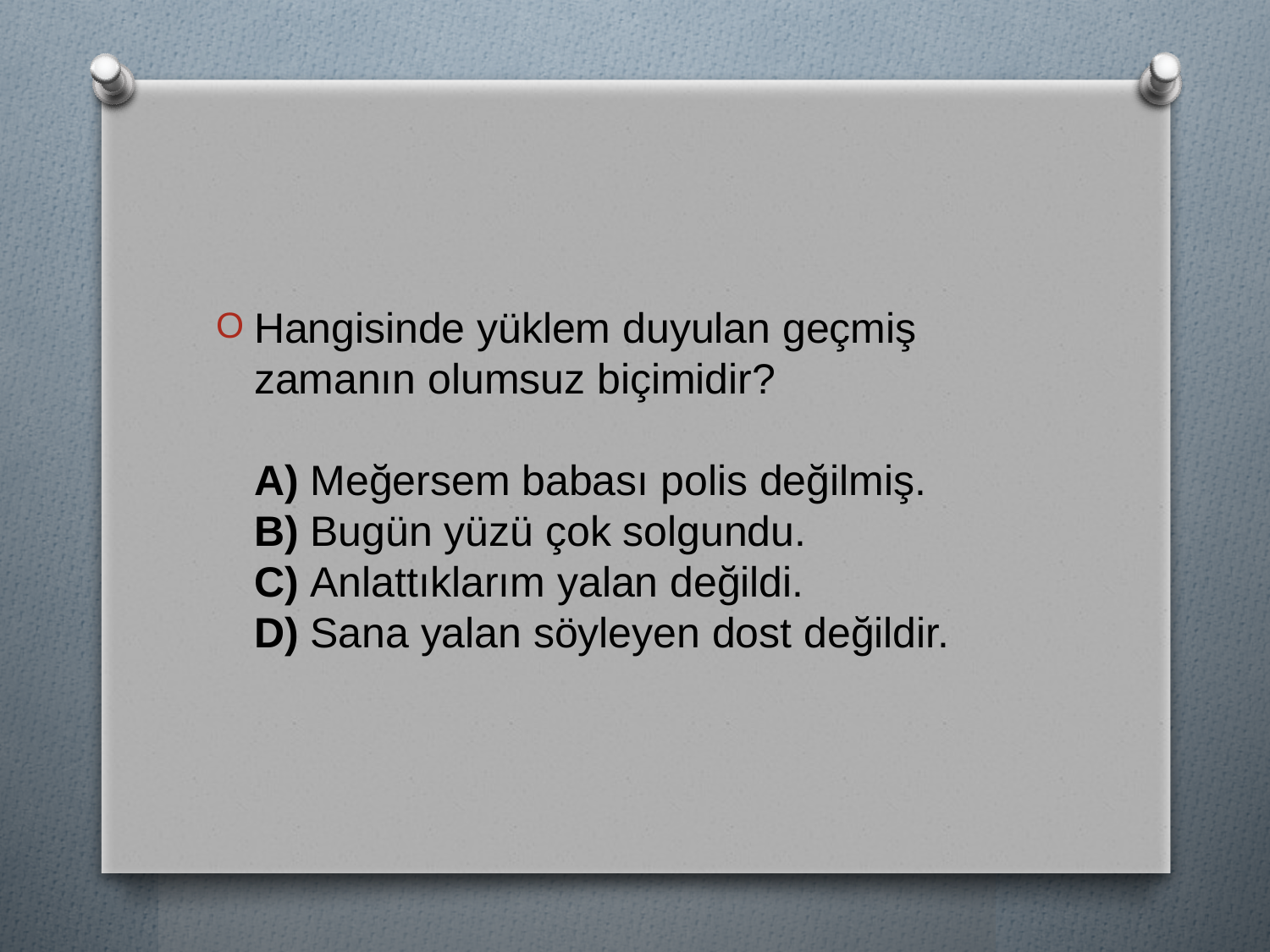

#
Hangisinde yüklem duyulan geçmiş zamanın olumsuz biçimidir? 
A) Meğersem babası polis değilmiş. 
B) Bugün yüzü çok solgundu. 
C) Anlattıklarım yalan değildi. 
D) Sana yalan söyleyen dost değildir.